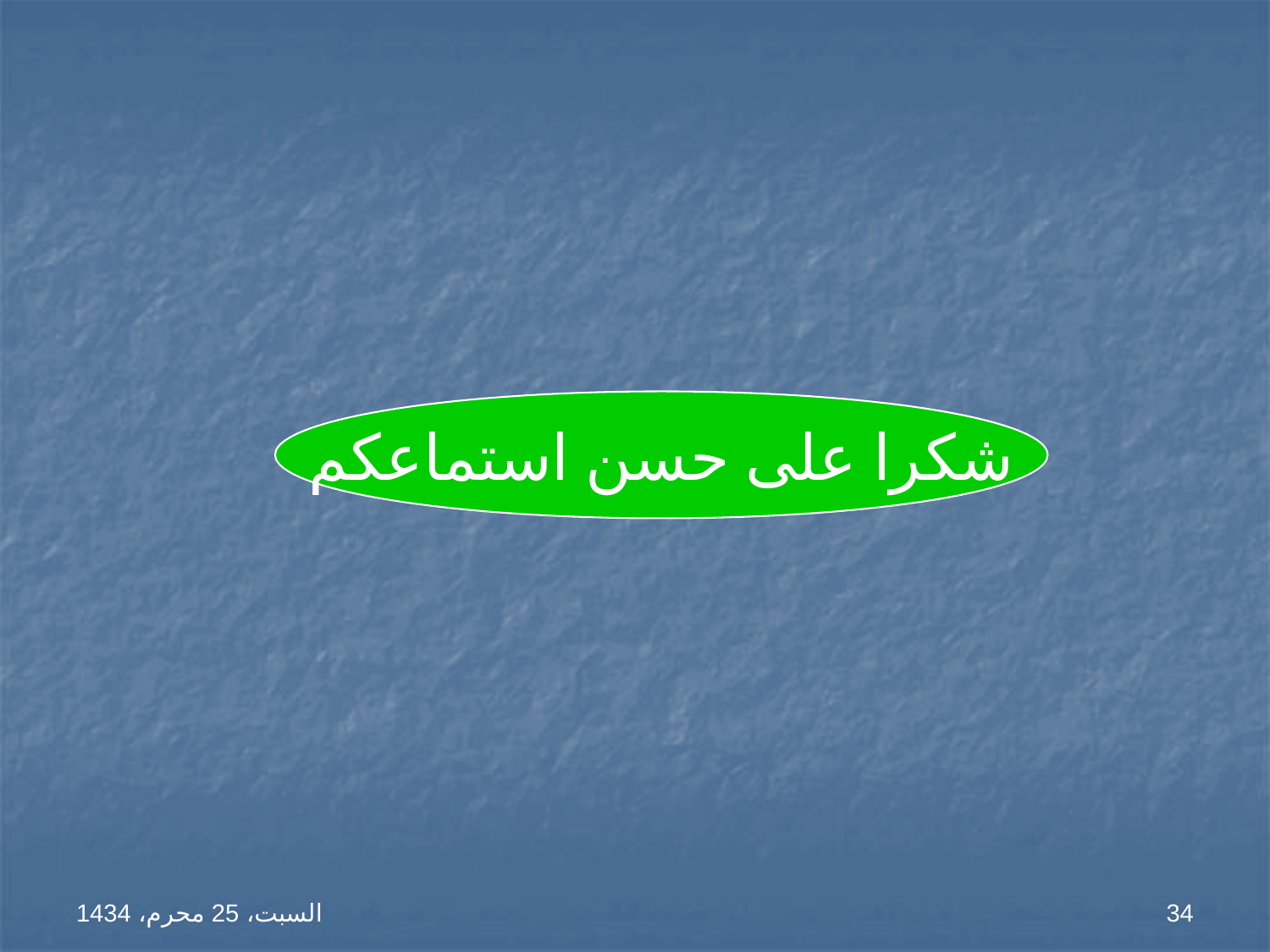

شكرا على حسن استماعكم
السبت، 25 محرم، 1434
34